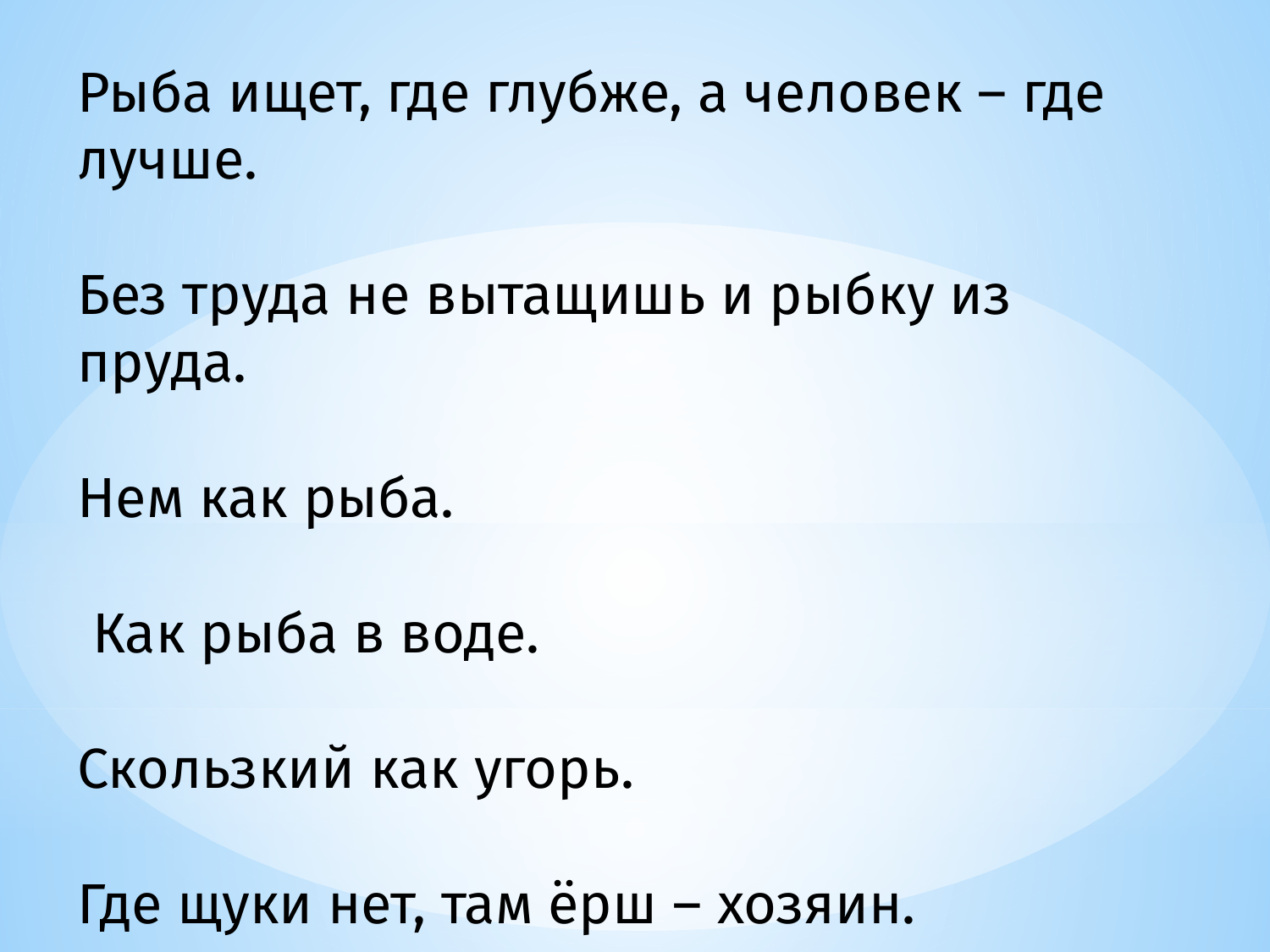

Рыба ищет, где глубже, а человек – где лучше.

Без труда не вытащишь и рыбку из пруда.

Нем как рыба.

 Как рыба в воде.

Скользкий как угорь.

Где щуки нет, там ёрш – хозяин.